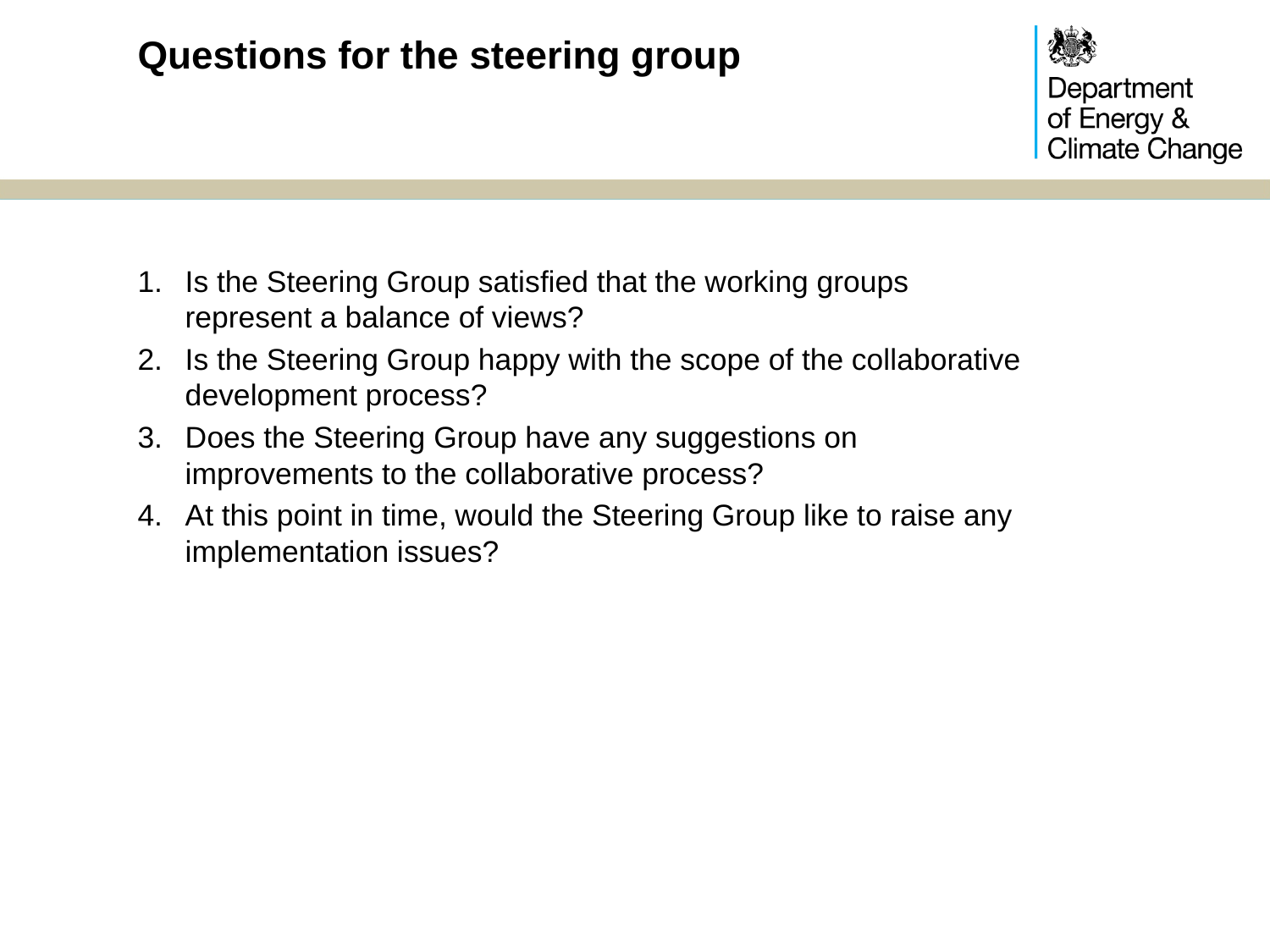

# Questions for the steering group
Is the Steering Group satisfied that the working groups represent a balance of views?
Is the Steering Group happy with the scope of the collaborative development process?
Does the Steering Group have any suggestions on improvements to the collaborative process?
At this point in time, would the Steering Group like to raise any implementation issues?